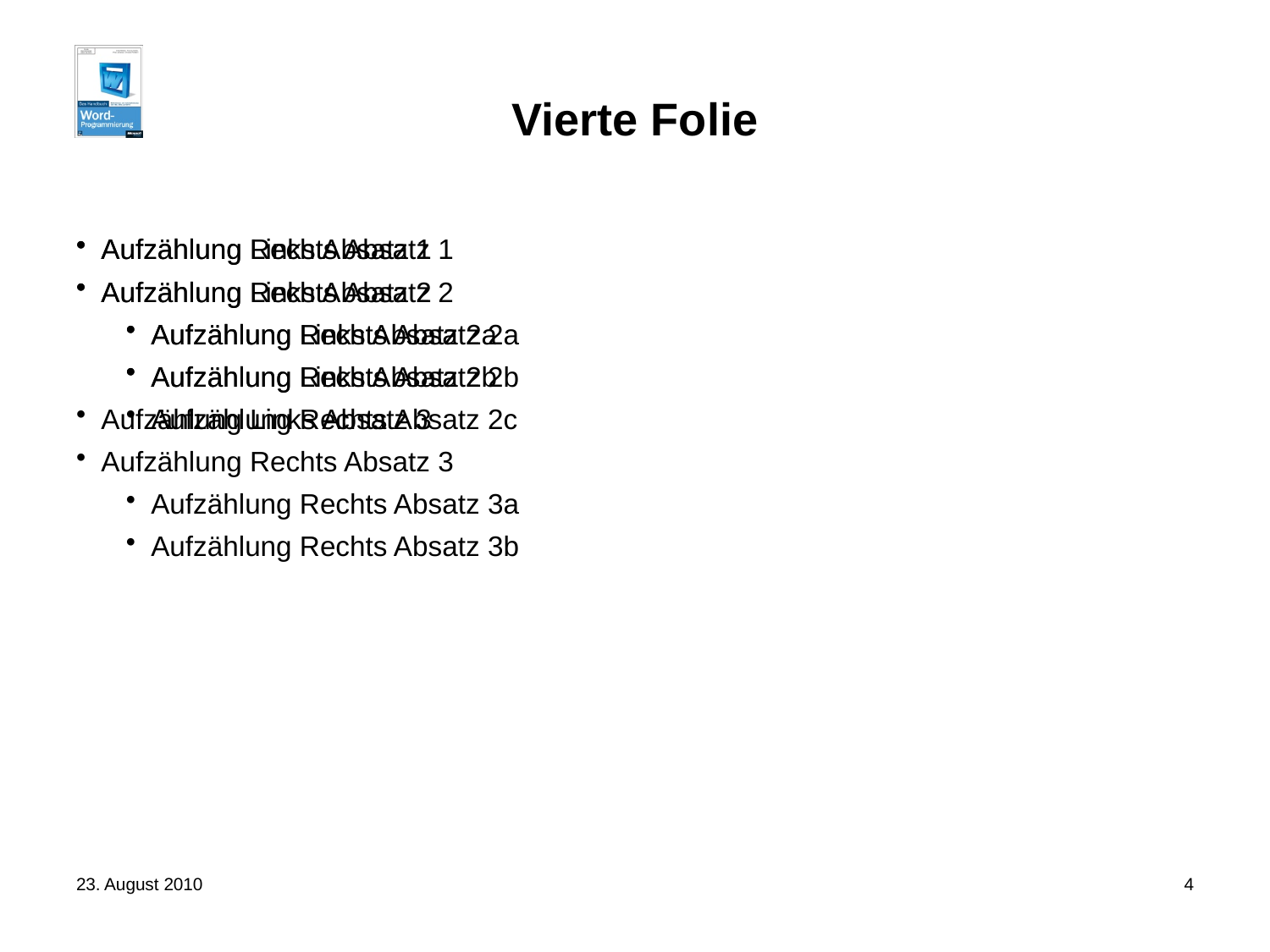

# Vierte Folie
Aufzählung Links Absatz 1
Aufzählung Links Absatz 2
Aufzählung Links Absatz 2a
Aufzählung Links Absatz 2b
Aufzählung Links Absatz 3
Aufzählung Rechts Absatz 1
Aufzählung Rechts Absatz 2
Aufzählung Rechts Absatz 2a
Aufzählung Rechts Absatz 2b
Aufzählung Rechts Absatz 2c
Aufzählung Rechts Absatz 3
Aufzählung Rechts Absatz 3a
Aufzählung Rechts Absatz 3b
23. August 2010
4